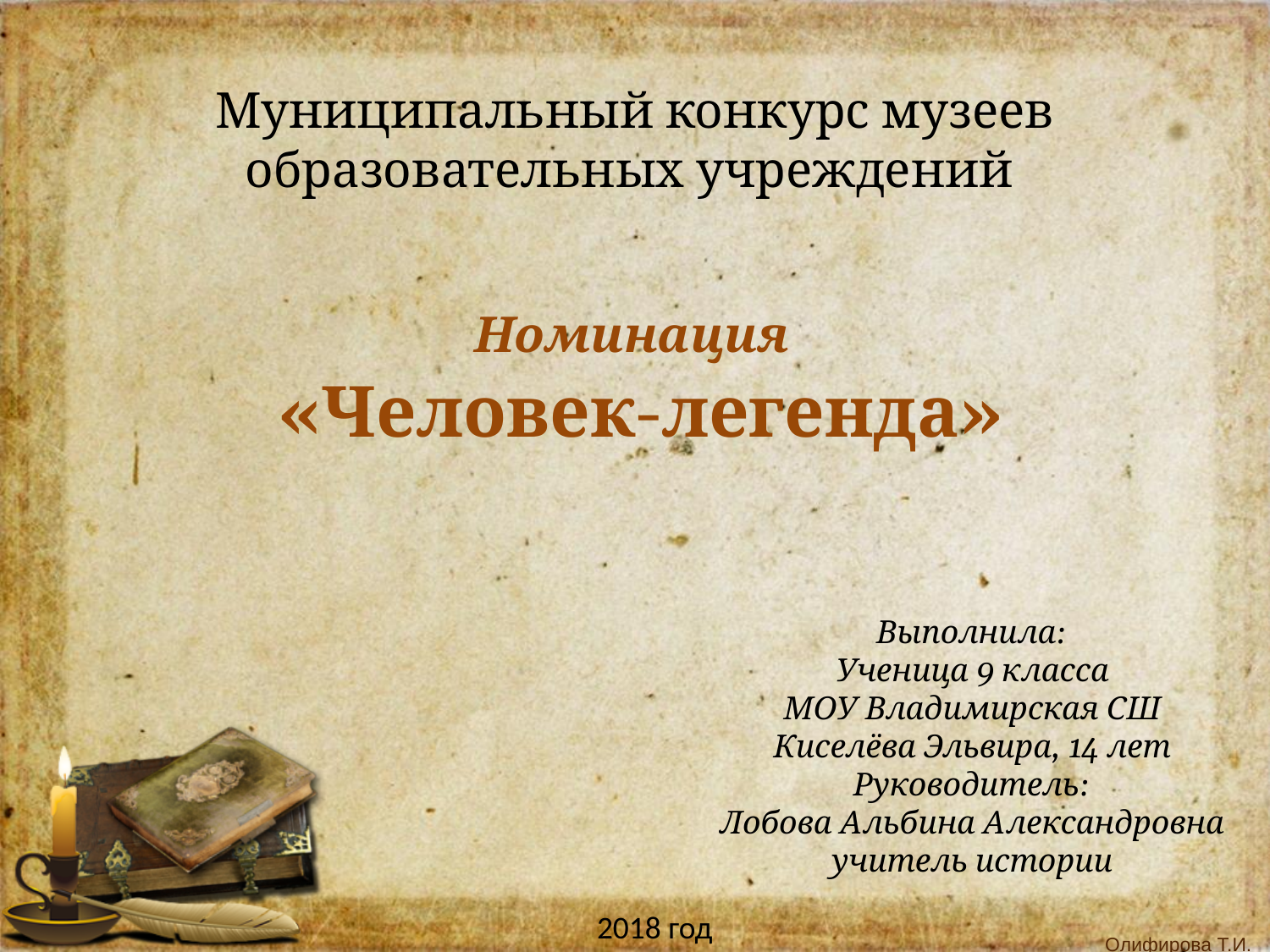

# Муниципальный конкурс музеев образовательных учреждений
Номинация
«Человек-легенда»
Выполнила:
Ученица 9 класса
МОУ Владимирская СШ
Киселёва Эльвира, 14 лет
Руководитель:
Лобова Альбина Александровна
учитель истории
2018 год